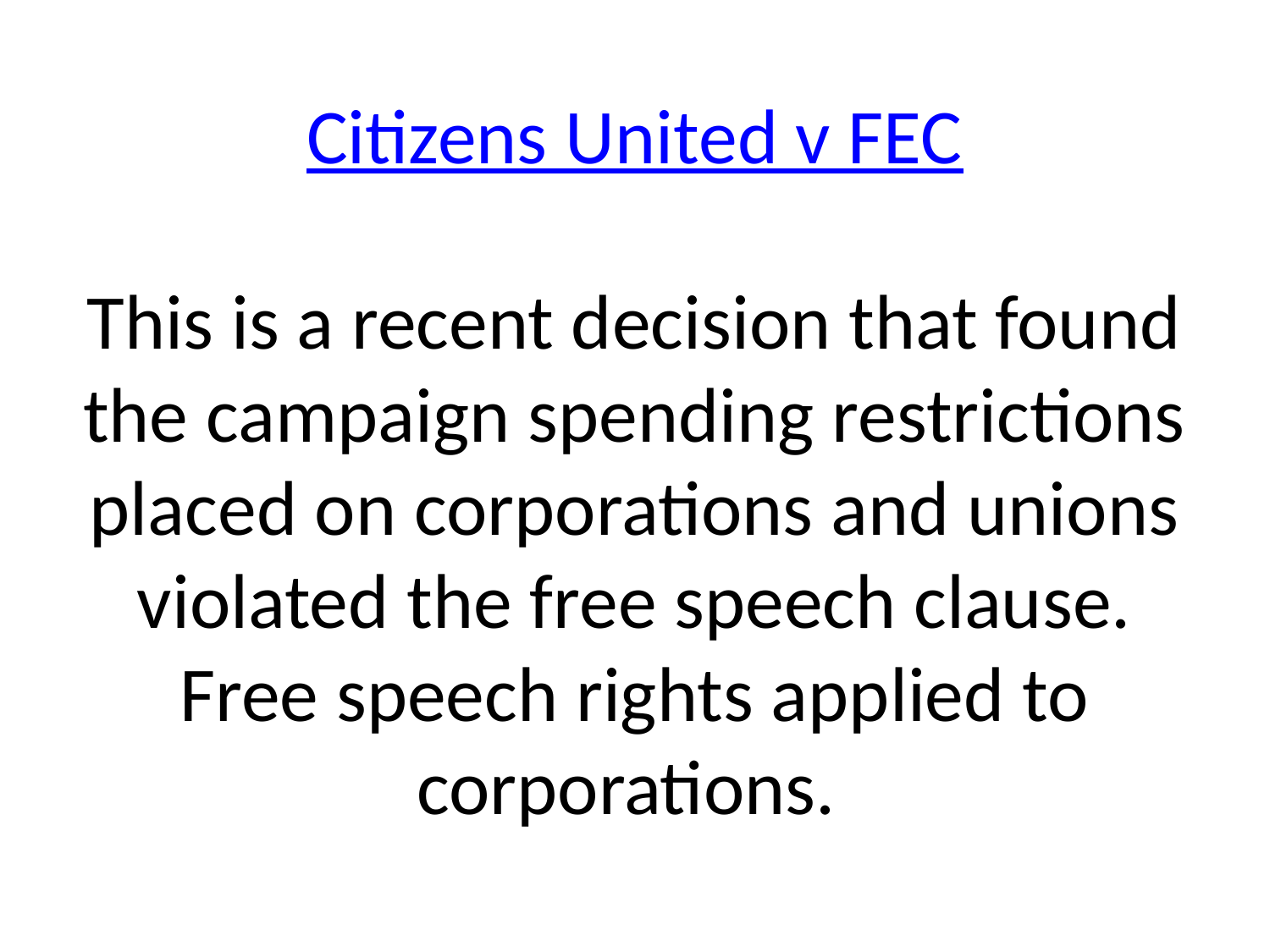

# Citizens United v FEC This is a recent decision that found the campaign spending restrictions placed on corporations and unions violated the free speech clause. Free speech rights applied to corporations.